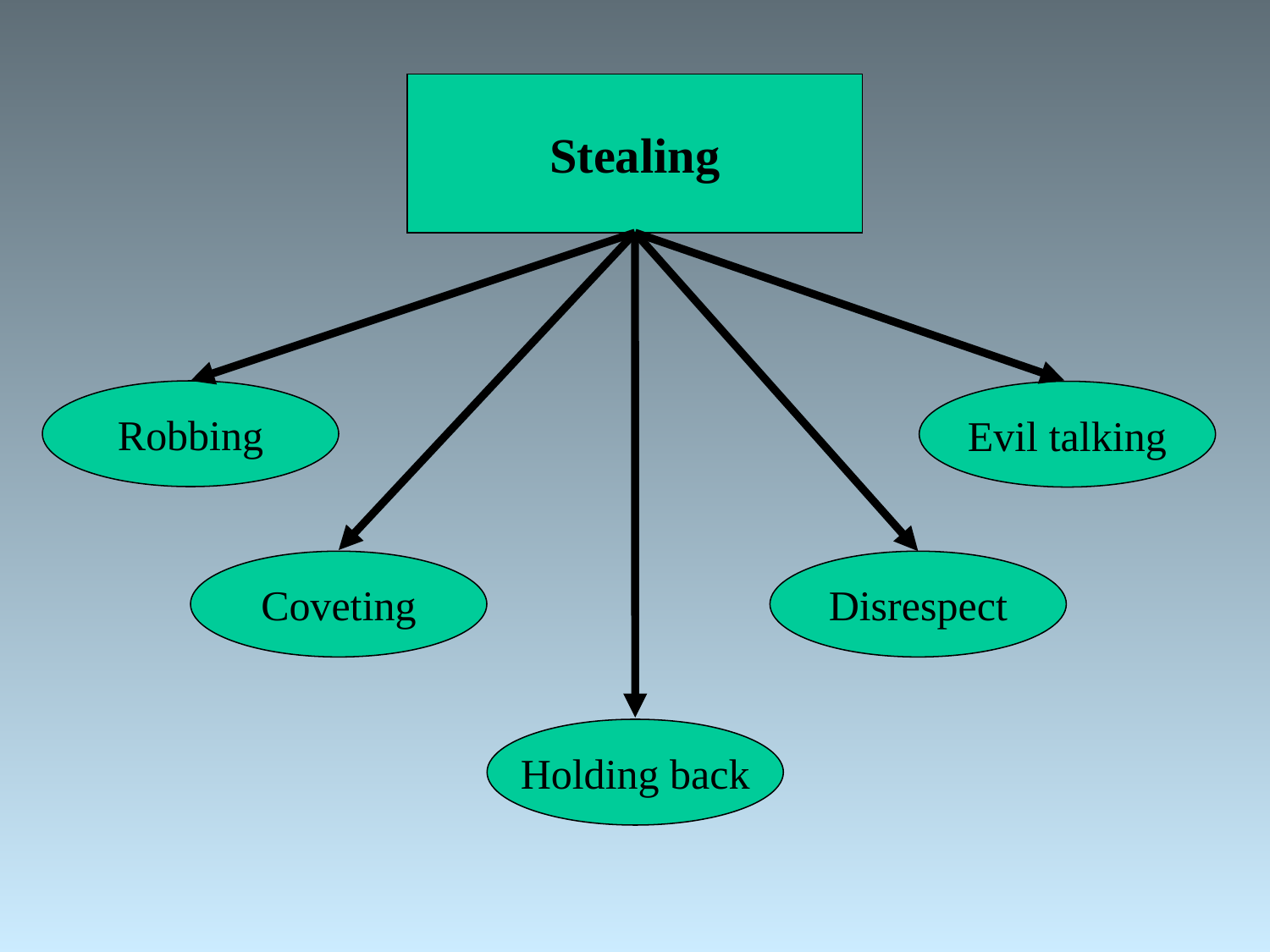

Stealing

Robbing
Evil talking
Coveting
Disrespect
Holding back